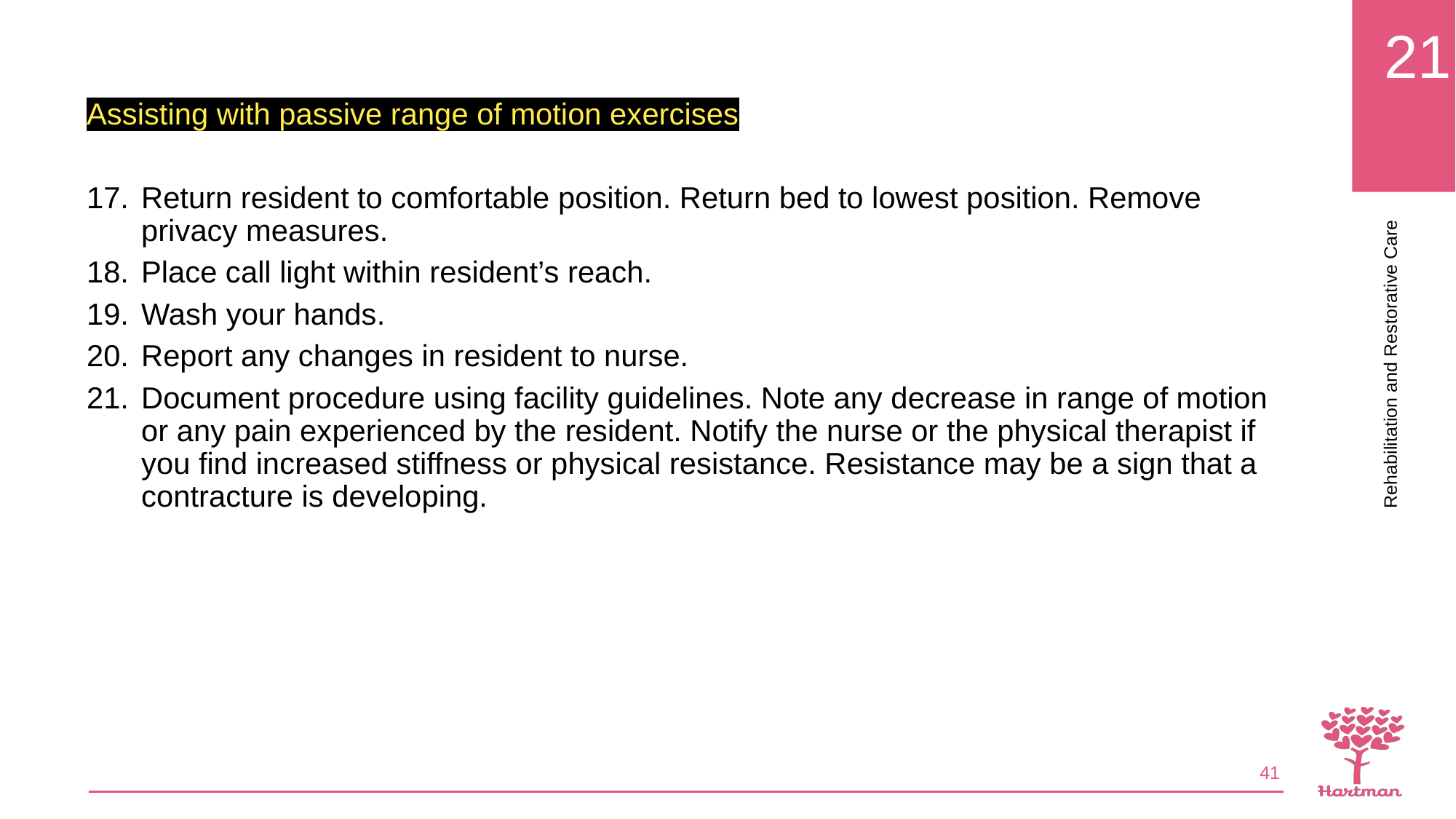

Assisting with passive range of motion exercises

Return resident to comfortable position. Return bed to lowest position. Remove privacy measures.
Place call light within resident’s reach.
Wash your hands.
Report any changes in resident to nurse.
Document procedure using facility guidelines. Note any decrease in range of motion or any pain experienced by the resident. Notify the nurse or the physical therapist if you find increased stiffness or physical resistance. Resistance may be a sign that a contracture is developing.

41